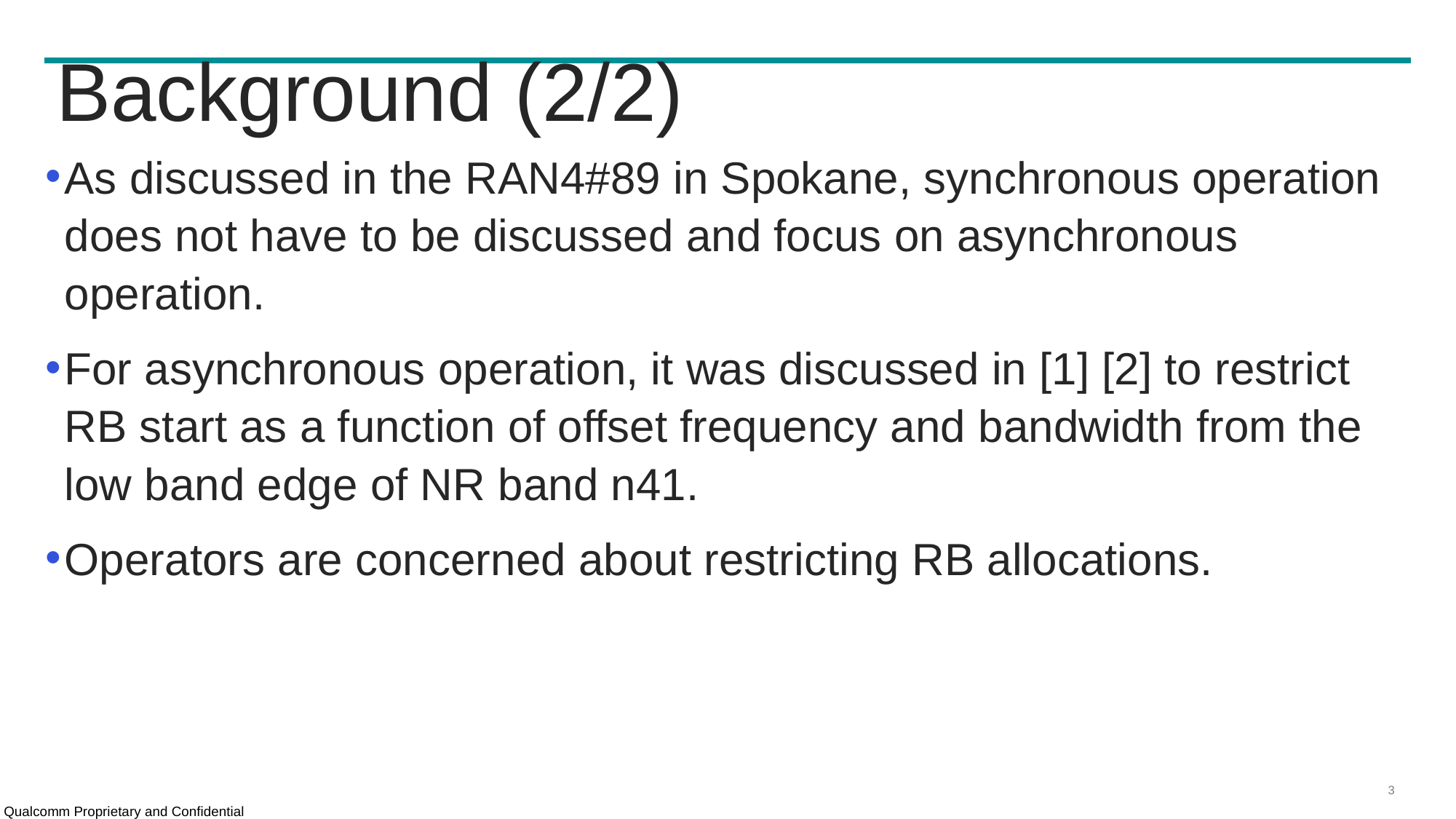

# Background (2/2)
As discussed in the RAN4#89 in Spokane, synchronous operation does not have to be discussed and focus on asynchronous operation.
For asynchronous operation, it was discussed in [1] [2] to restrict RB start as a function of offset frequency and bandwidth from the low band edge of NR band n41.
Operators are concerned about restricting RB allocations.